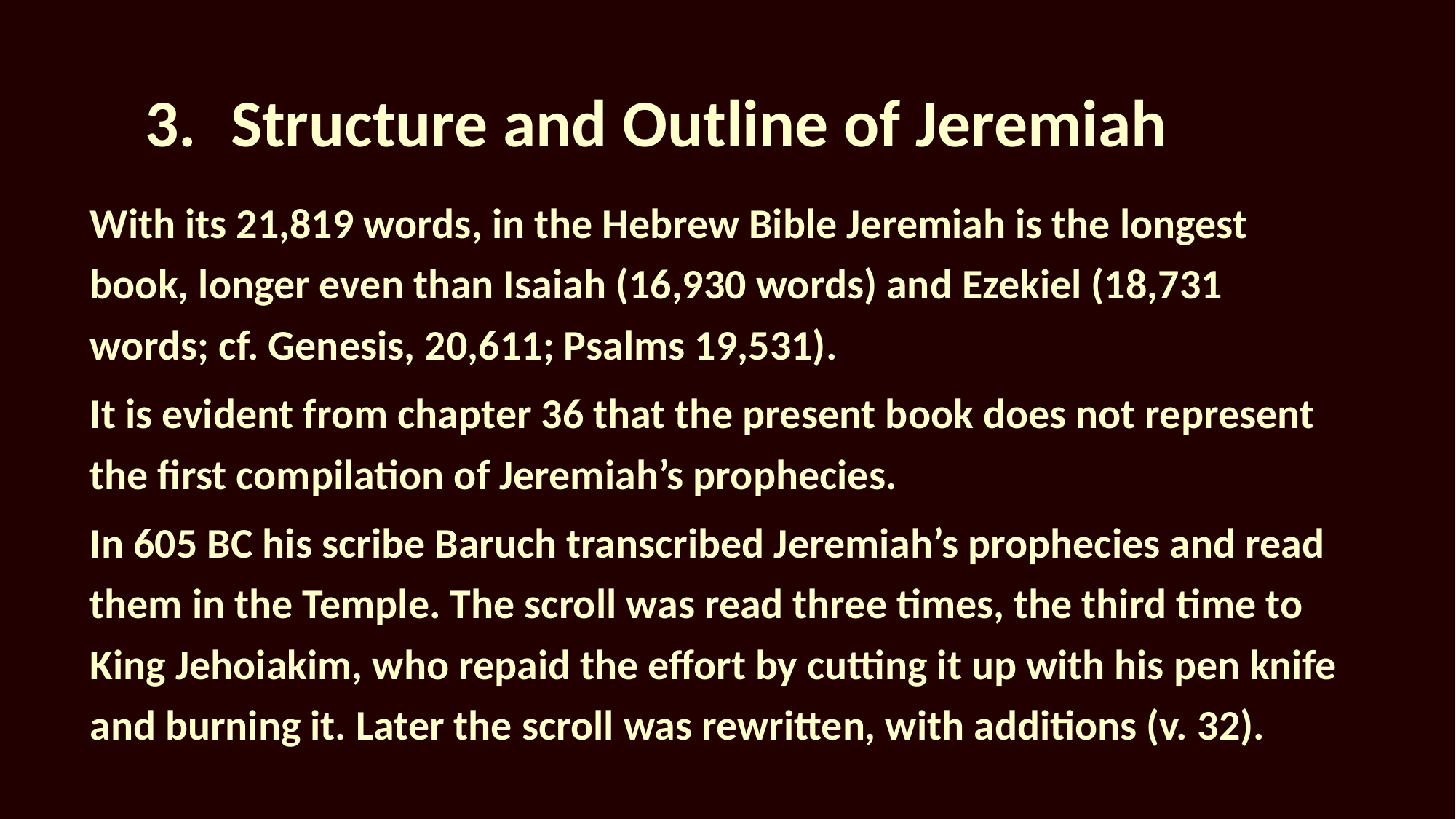

# 3.	Structure and Outline of Jeremiah
With its 21,819 words, in the Hebrew Bible Jeremiah is the longest book, longer even than Isaiah (16,930 words) and Ezekiel (18,731 words; cf. Genesis, 20,611; Psalms 19,531).
It is evident from chapter 36 that the present book does not represent the first compilation of Jeremiah’s prophecies.
In 605 BC his scribe Baruch transcribed Jeremiah’s prophecies and read them in the Temple. The scroll was read three times, the third time to King Jehoiakim, who repaid the effort by cutting it up with his pen knife and burning it. Later the scroll was rewritten, with additions (v. 32).